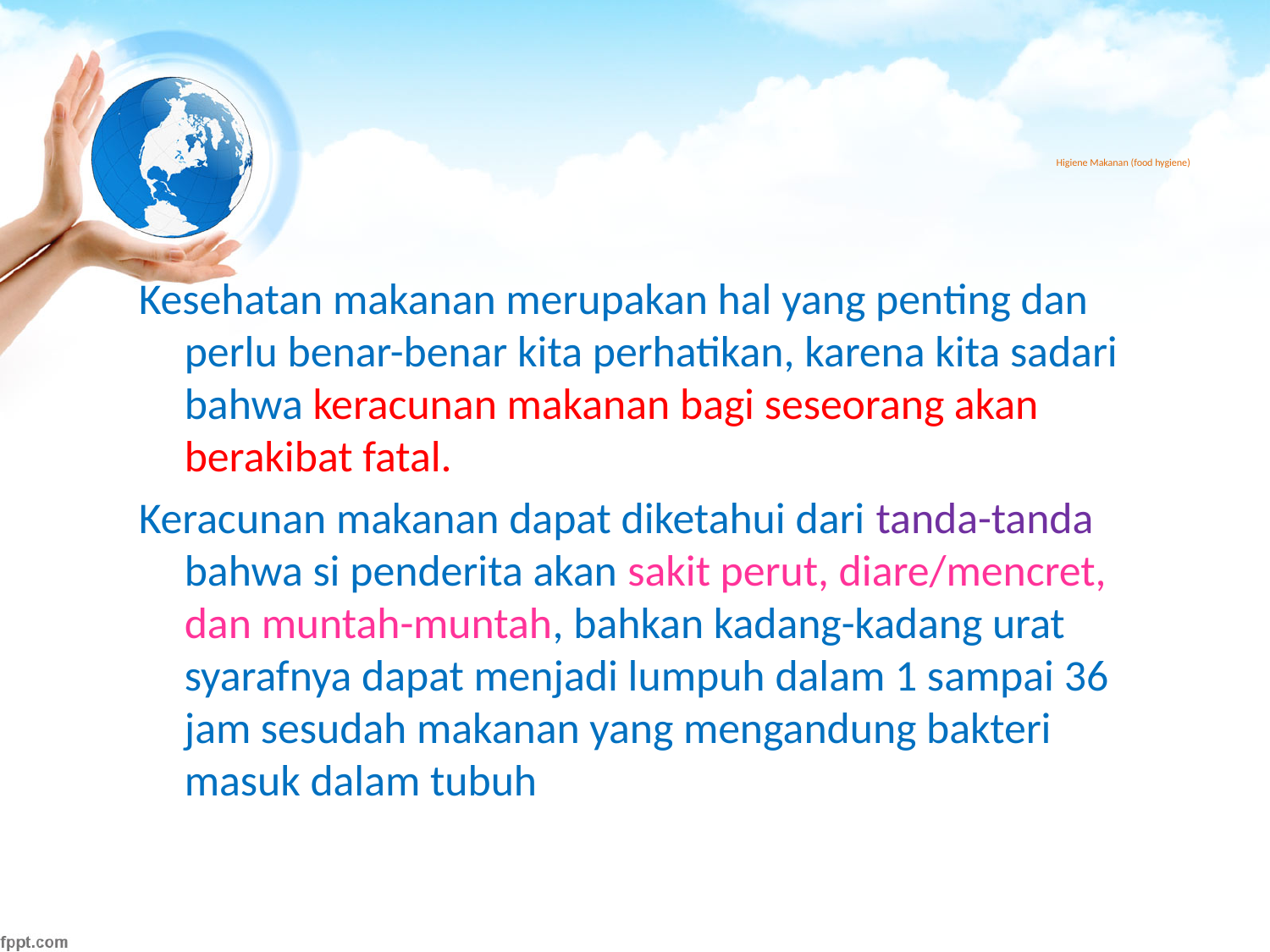

# Higiene Makanan (food hygiene)
Kesehatan makanan merupakan hal yang penting dan perlu benar-benar kita perhatikan, karena kita sadari bahwa keracunan makanan bagi seseorang akan berakibat fatal.
Keracunan makanan dapat diketahui dari tanda-tanda bahwa si penderita akan sakit perut, diare/mencret, dan muntah-muntah, bahkan kadang-kadang urat syarafnya dapat menjadi lumpuh dalam 1 sampai 36 jam sesudah makanan yang mengandung bakteri masuk dalam tubuh